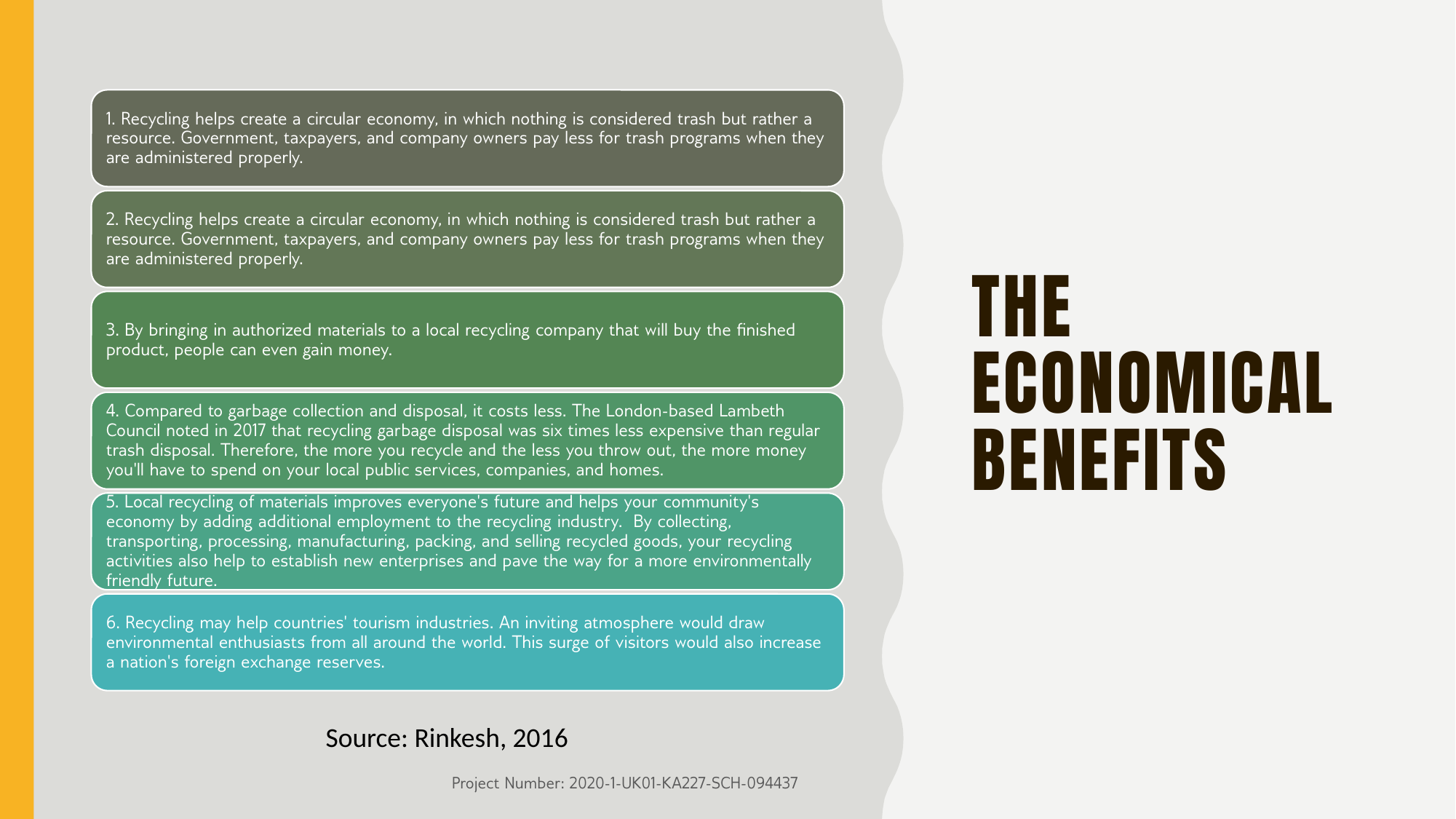

1. Recycling helps create a circular economy, in which nothing is considered trash but rather a resource. Government, taxpayers, and company owners pay less for trash programs when they are administered properly.
2. Recycling helps create a circular economy, in which nothing is considered trash but rather a resource. Government, taxpayers, and company owners pay less for trash programs when they are administered properly.
3. By bringing in authorized materials to a local recycling company that will buy the finished product, people can even gain money.
4. Compared to garbage collection and disposal, it costs less. The London-based Lambeth Council noted in 2017 that recycling garbage disposal was six times less expensive than regular trash disposal. Therefore, the more you recycle and the less you throw out, the more money you'll have to spend on your local public services, companies, and homes.
5. Local recycling of materials improves everyone's future and helps your community's economy by adding additional employment to the recycling industry.  By collecting, transporting, processing, manufacturing, packing, and selling recycled goods, your recycling activities also help to establish new enterprises and pave the way for a more environmentally friendly future.
6. Recycling may help countries' tourism industries. An inviting atmosphere would draw environmental enthusiasts from all around the world. This surge of visitors would also increase a nation's foreign exchange reserves.
# The economical benefits
Source: Rinkesh, 2016
Project Number: 2020-1-UK01-KA227-SCH-094437